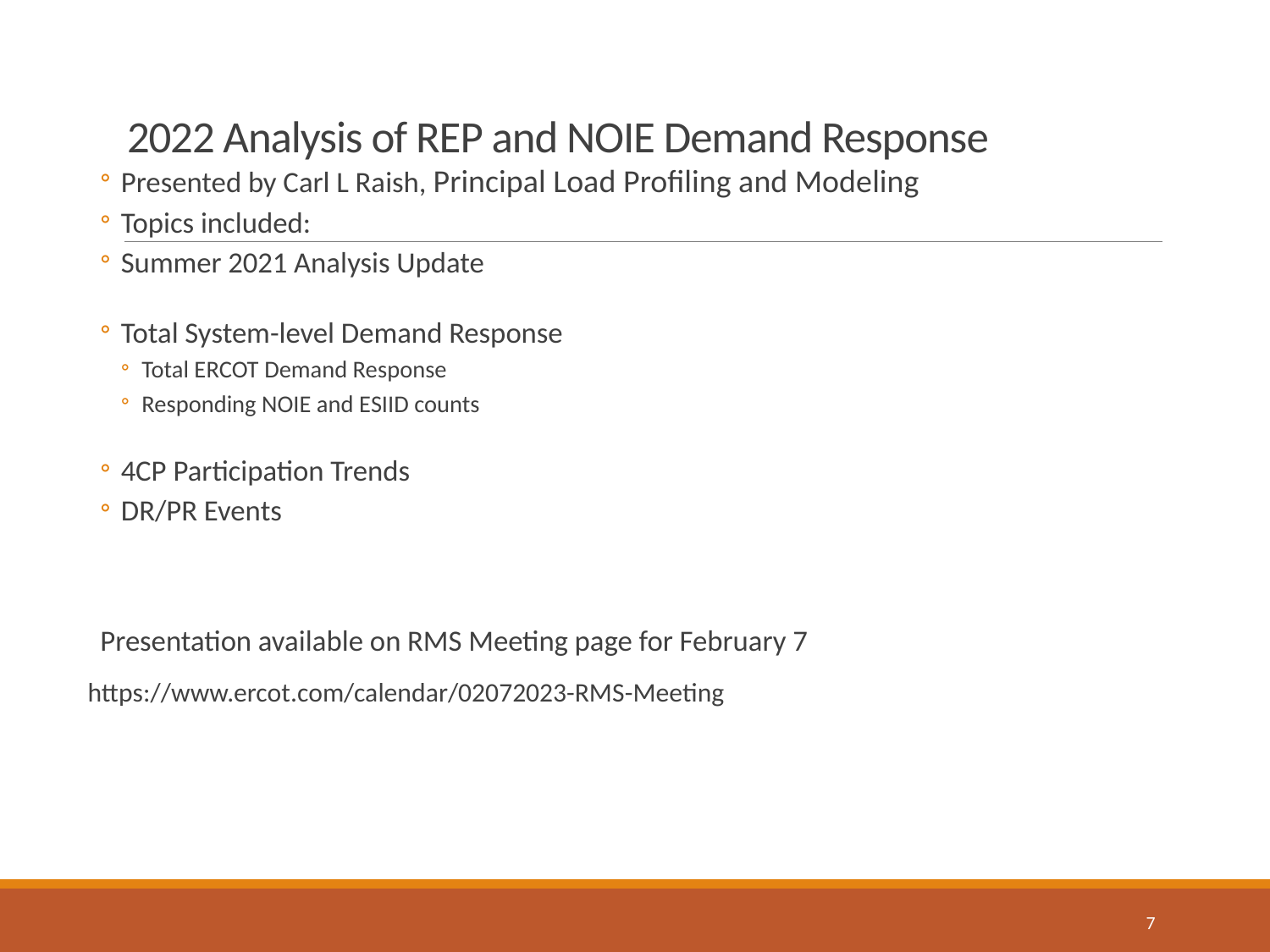

# 2022 Analysis of REP and NOIE Demand Response
Presented by Carl L Raish, Principal Load Profiling and Modeling
Topics included:
Summer 2021 Analysis Update

Total System-level Demand Response
Total ERCOT Demand Response
Responding NOIE and ESIID counts

4CP Participation Trends
DR/PR Events

Presentation available on RMS Meeting page for February 7
https://www.ercot.com/calendar/02072023-RMS-Meeting
7